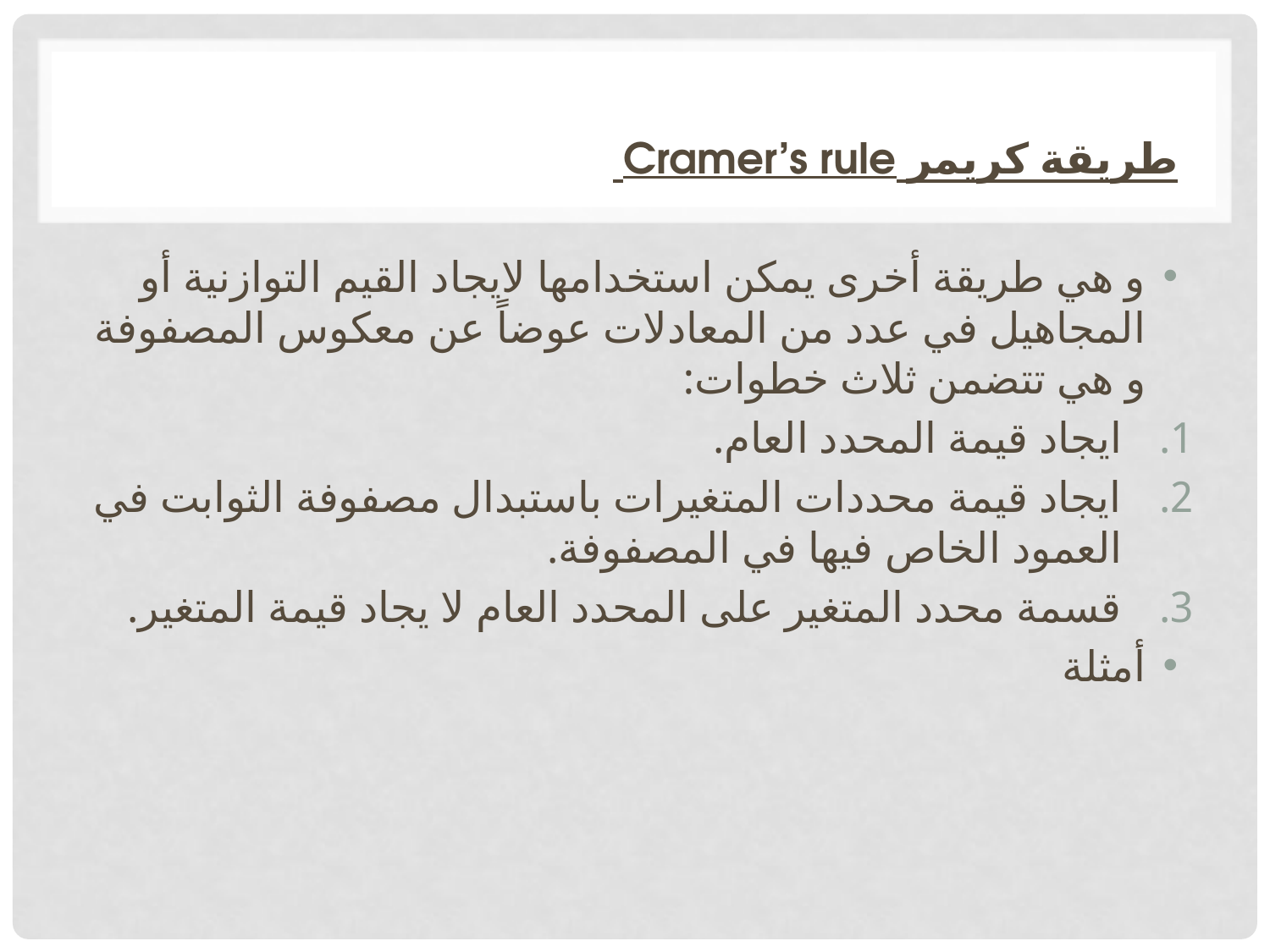

طريقة كريمر Cramer’s rule

و هي طريقة أخرى يمكن استخدامها لايجاد القيم التوازنية أو المجاهيل في عدد من المعادلات عوضاً عن معكوس المصفوفة و هي تتضمن ثلاث خطوات:
ايجاد قيمة المحدد العام.
ايجاد قيمة محددات المتغيرات باستبدال مصفوفة الثوابت في العمود الخاص فيها في المصفوفة.
قسمة محدد المتغير على المحدد العام لا يجاد قيمة المتغير.
أمثلة